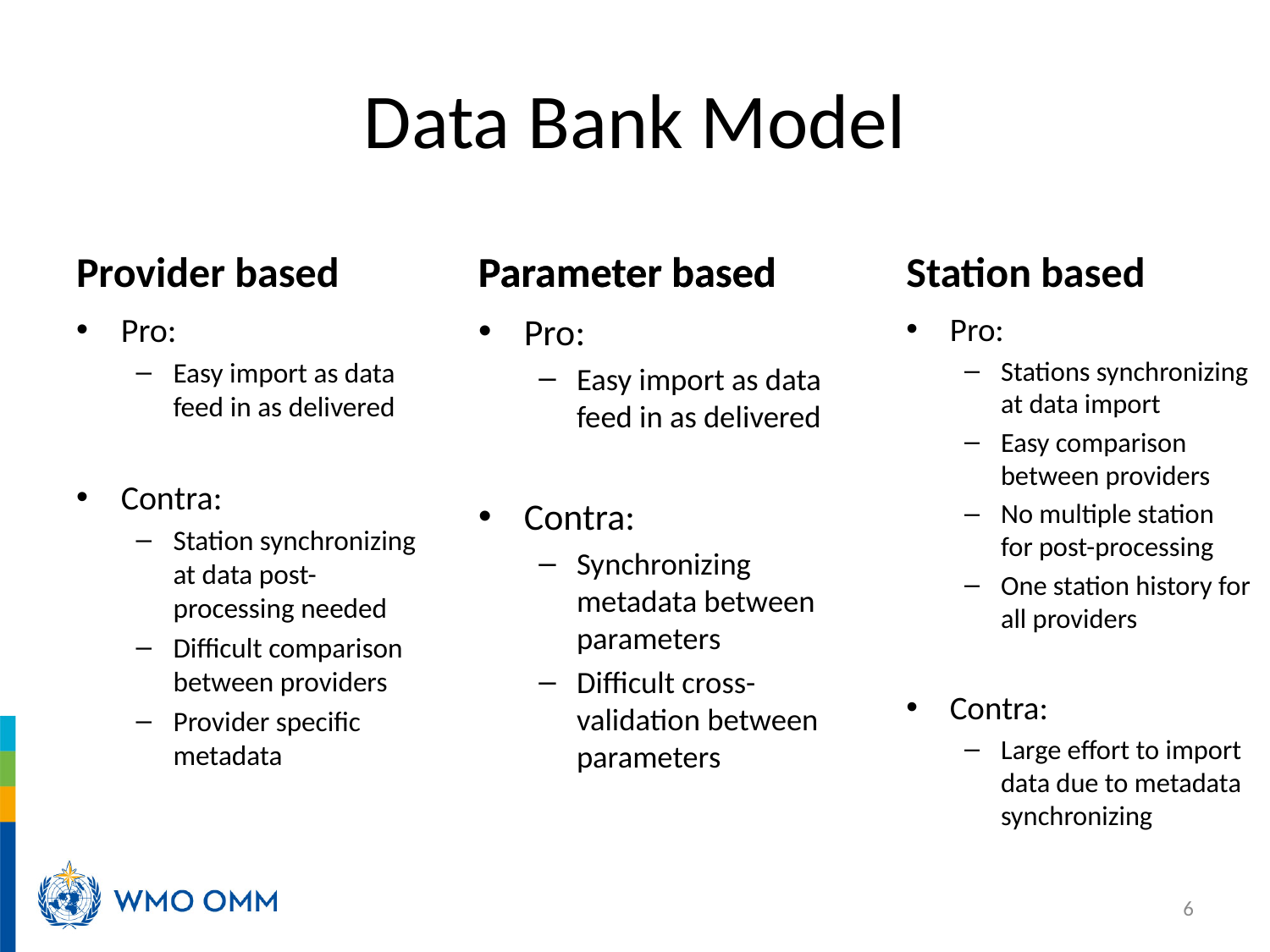

# Data Bank Model
Provider based
Parameter based
Parameter based
Station based
Pro:
Easy import as data feed in as delivered

Contra:
Station synchronizing at data post-processing needed
Difficult comparison between providers
Provider specific metadata
Pro:
Easy import as data feed in as delivered

Contra:
Synchronizing metadata between parameters
Difficult cross-validation between parameters

Pro:
Stations synchronizing at data import
Easy comparison between providers
No multiple station for post-processing
One station history for all providers

Contra:
Large effort to import data due to metadata synchronizing

6